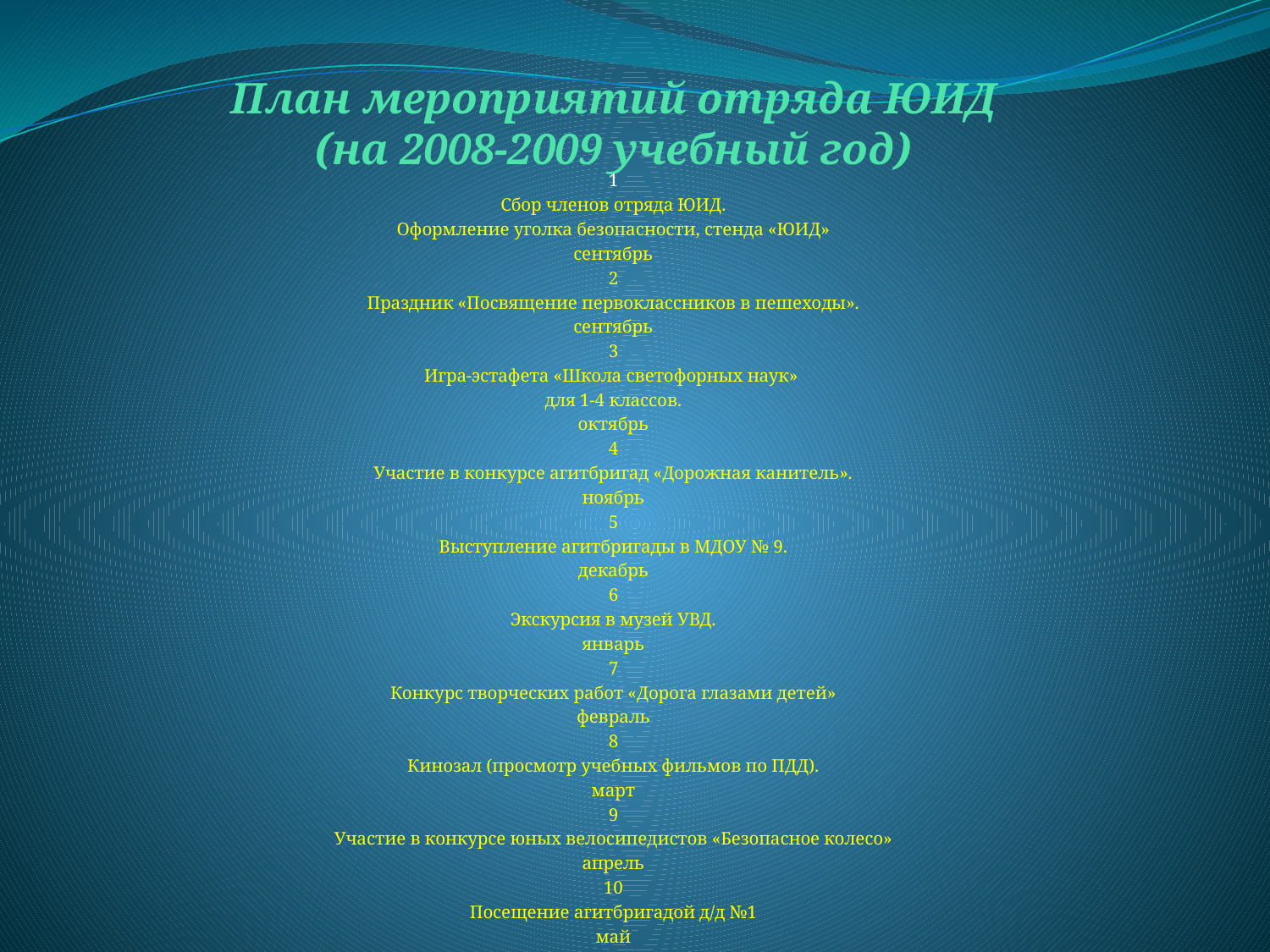

# План мероприятий отряда ЮИД (на 2008-2009 учебный год)

1
Сбор членов отряда ЮИД.
Оформление уголка безопасности, стенда «ЮИД»
сентябрь
2
Праздник «Посвящение первоклассников в пешеходы».
сентябрь
3
Игра-эстафета «Школа светофорных наук»
для 1-4 классов.
октябрь
4
Участие в конкурсе агитбригад «Дорожная канитель».
ноябрь
5
Выступление агитбригады в МДОУ № 9.
декабрь
6
Экскурсия в музей УВД.
январь
7
Конкурс творческих работ «Дорога глазами детей»
февраль
8
Кинозал (просмотр учебных фильмов по ПДД).
март
9
Участие в конкурсе юных велосипедистов «Безопасное колесо»
апрель
10
Посещение агитбригадой д/д №1
май